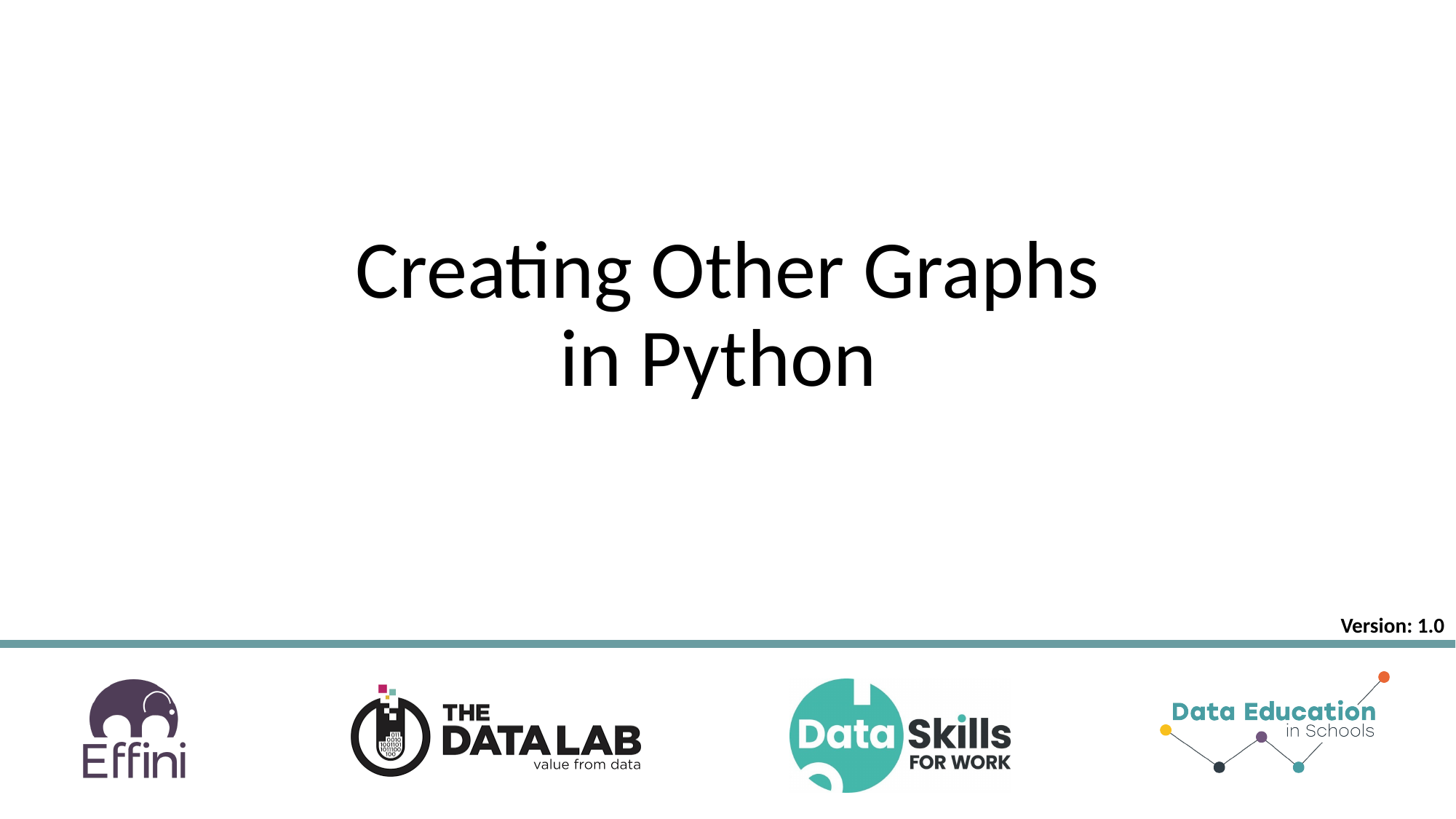

# Creating Other Graphs in Python
Version: 1.0